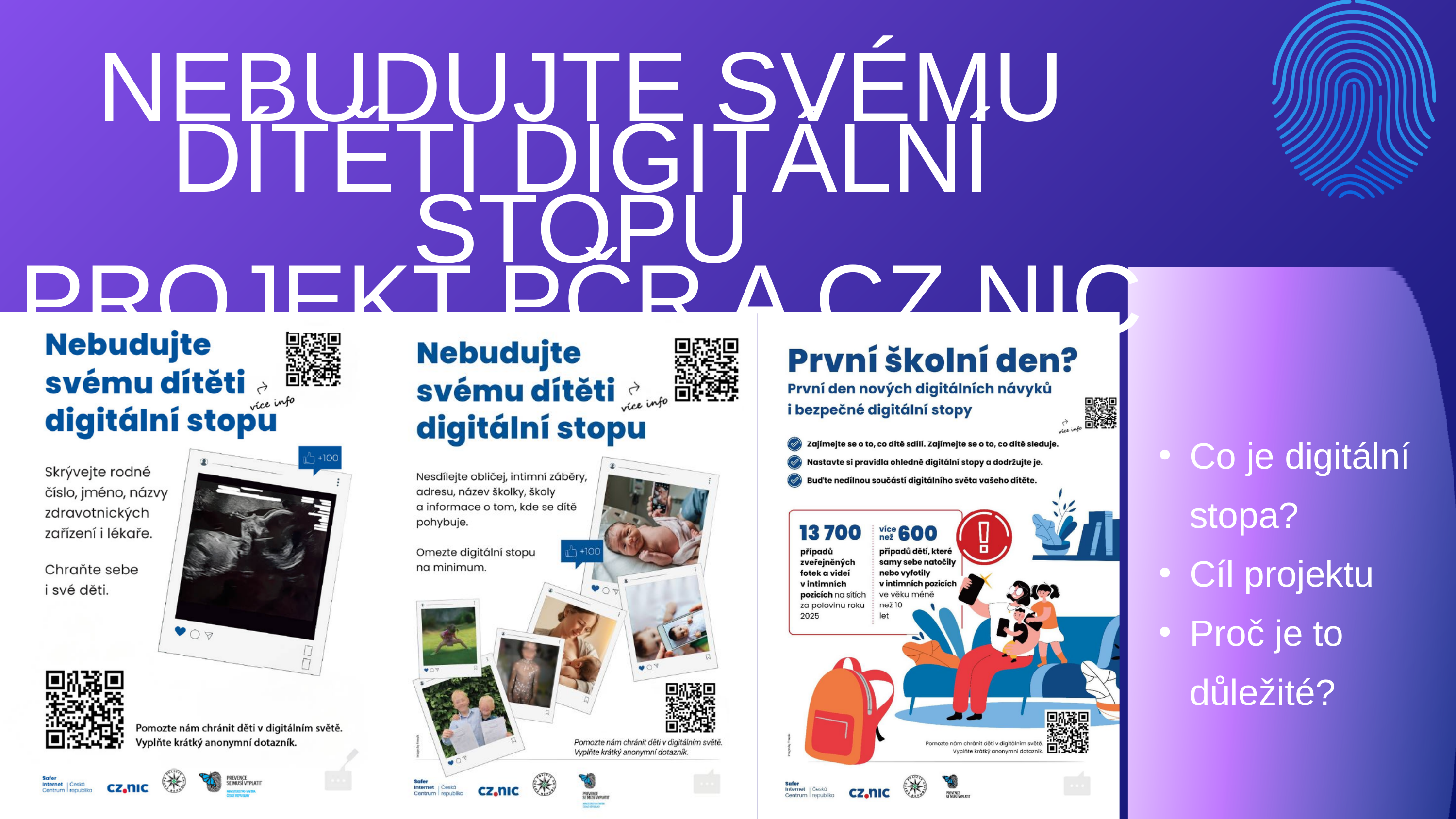

NEBUDUJTE SVÉMU DÍTĚTI DIGITÁLNÍ STOPU
PROJEKT PČR A CZ.NIC

Co je digitální stopa?
Cíl projektu
Proč je to důležité?